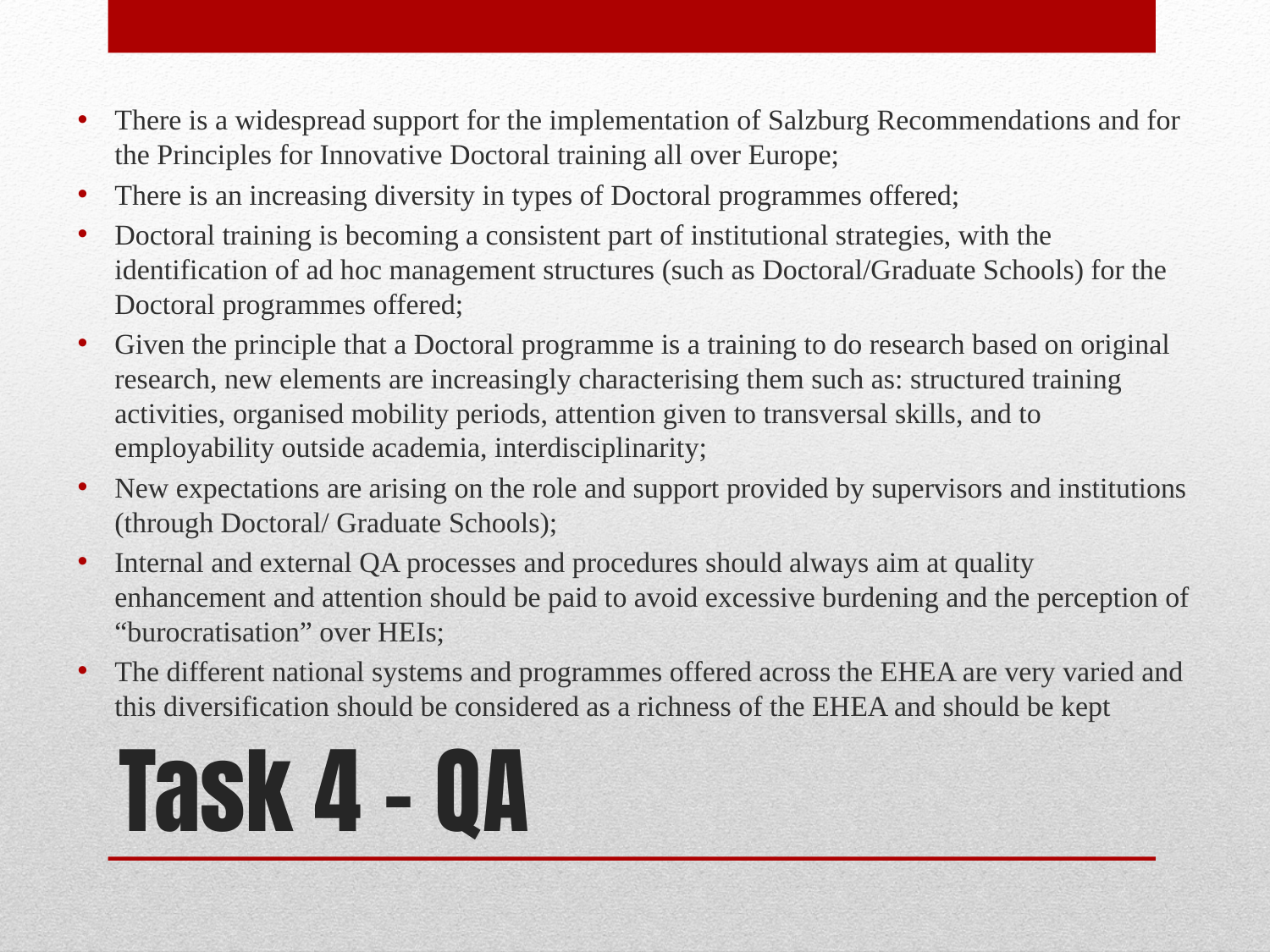

There is a widespread support for the implementation of Salzburg Recommendations and for the Principles for Innovative Doctoral training all over Europe;
There is an increasing diversity in types of Doctoral programmes offered;
Doctoral training is becoming a consistent part of institutional strategies, with the identification of ad hoc management structures (such as Doctoral/Graduate Schools) for the Doctoral programmes offered;
Given the principle that a Doctoral programme is a training to do research based on original research, new elements are increasingly characterising them such as: structured training activities, organised mobility periods, attention given to transversal skills, and to employability outside academia, interdisciplinarity;
New expectations are arising on the role and support provided by supervisors and institutions (through Doctoral/ Graduate Schools);
Internal and external QA processes and procedures should always aim at quality enhancement and attention should be paid to avoid excessive burdening and the perception of “burocratisation” over HEIs;
The different national systems and programmes offered across the EHEA are very varied and this diversification should be considered as a richness of the EHEA and should be kept

# Task 4 - QA